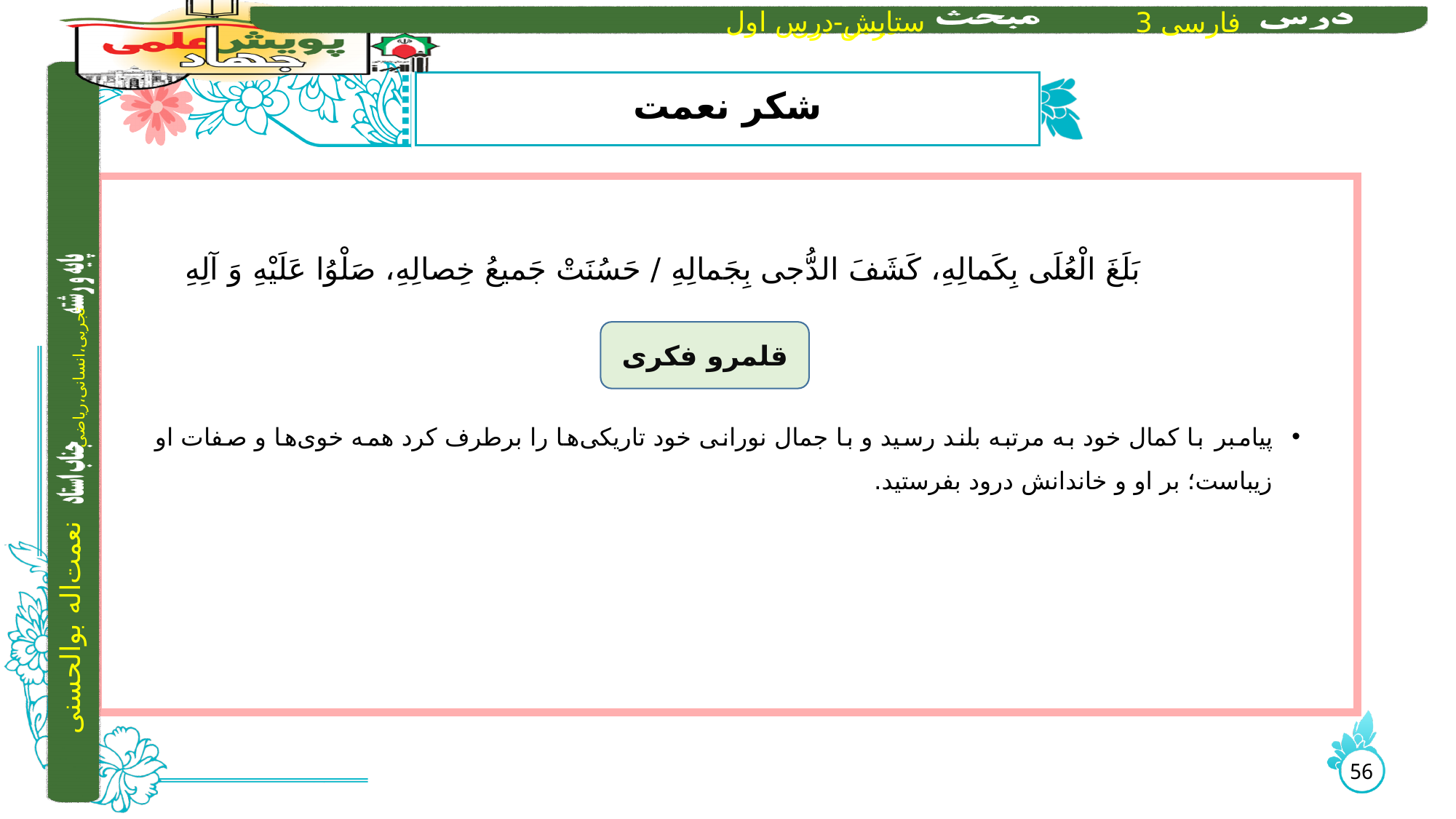

# شکر نعمت
بَلَغَ الْعُلَی بِکَمالِهِ، کَشَفَ الدُّجی بِجَمالِهِ / حَسُنَتْ جَمیعُ خِصالِهِ، صَلْوُا عَلَیْهِ وَ آلِهِ

پیامبر با کمال خود به مرتبه بلند رسید و با جمال نورانی خود تاریکی‌ها را برطرف کرد همه خوی‌ها و صفات او زیباست؛ بر او و خاندانش درود بفرستید.